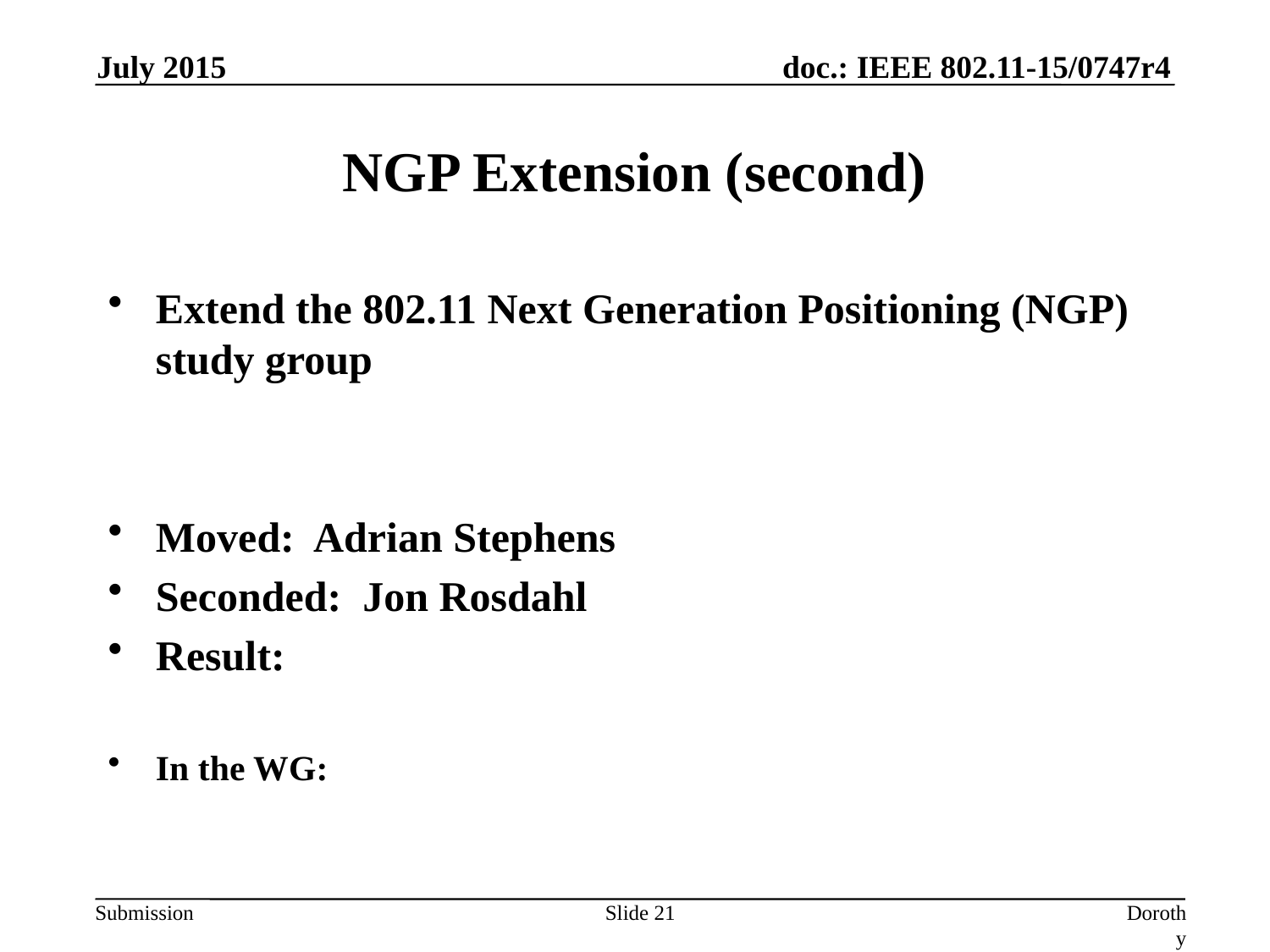

July 2015
# NGP Extension (second)
Extend the 802.11 Next Generation Positioning (NGP) study group

Moved:  Adrian Stephens
Seconded:  Jon Rosdahl
Result:

In the WG:
Slide 21
Dorothy Stanley, HP-Aruba Networks